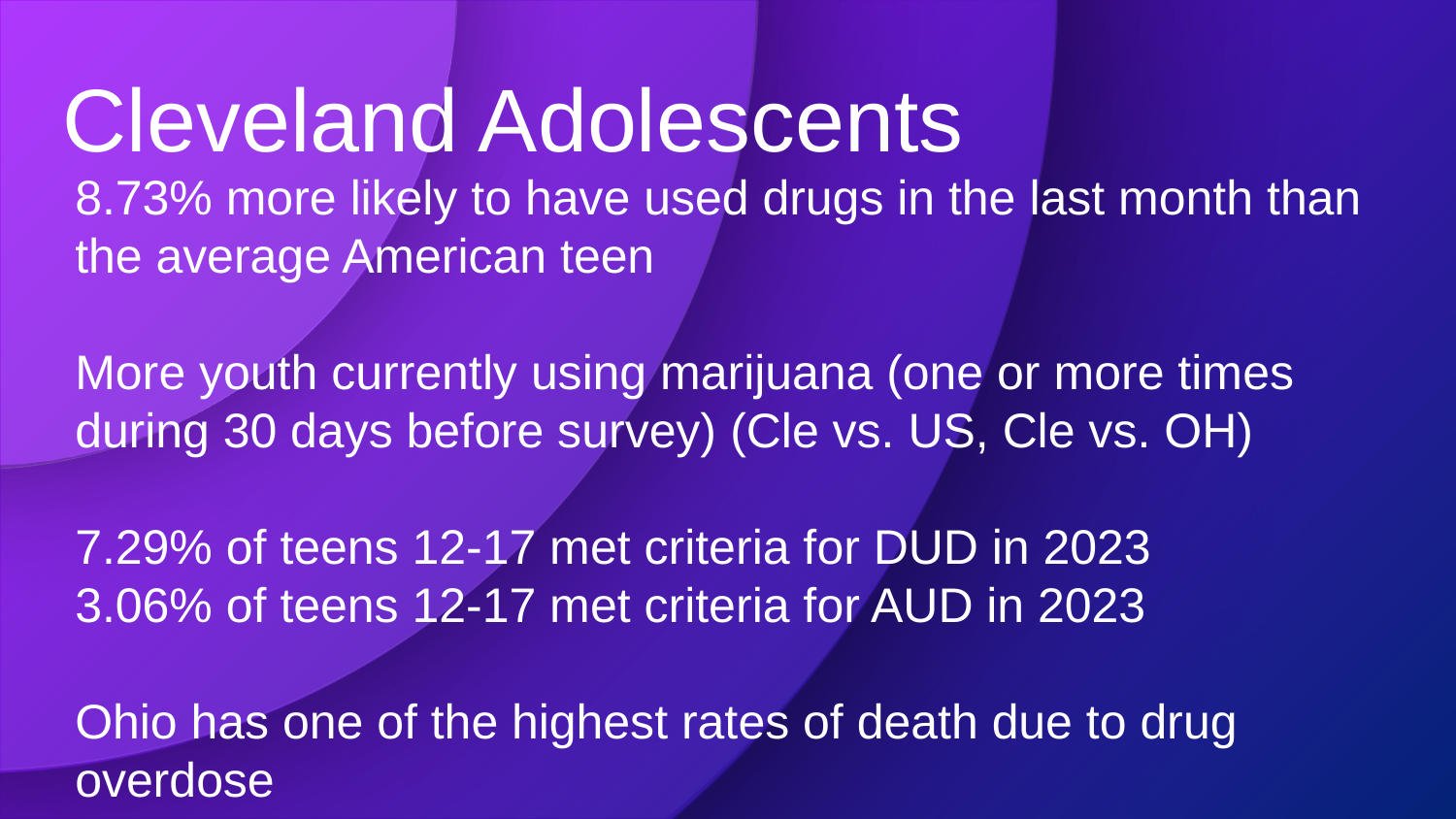

Cleveland Adolescents
8.73% more likely to have used drugs in the last month than the average American teen

More youth currently using marijuana (one or more times during 30 days before survey) (Cle vs. US, Cle vs. OH)

7.29% of teens 12-17 met criteria for DUD in 2023
3.06% of teens 12-17 met criteria for AUD in 2023

Ohio has one of the highest rates of death due to drug overdose